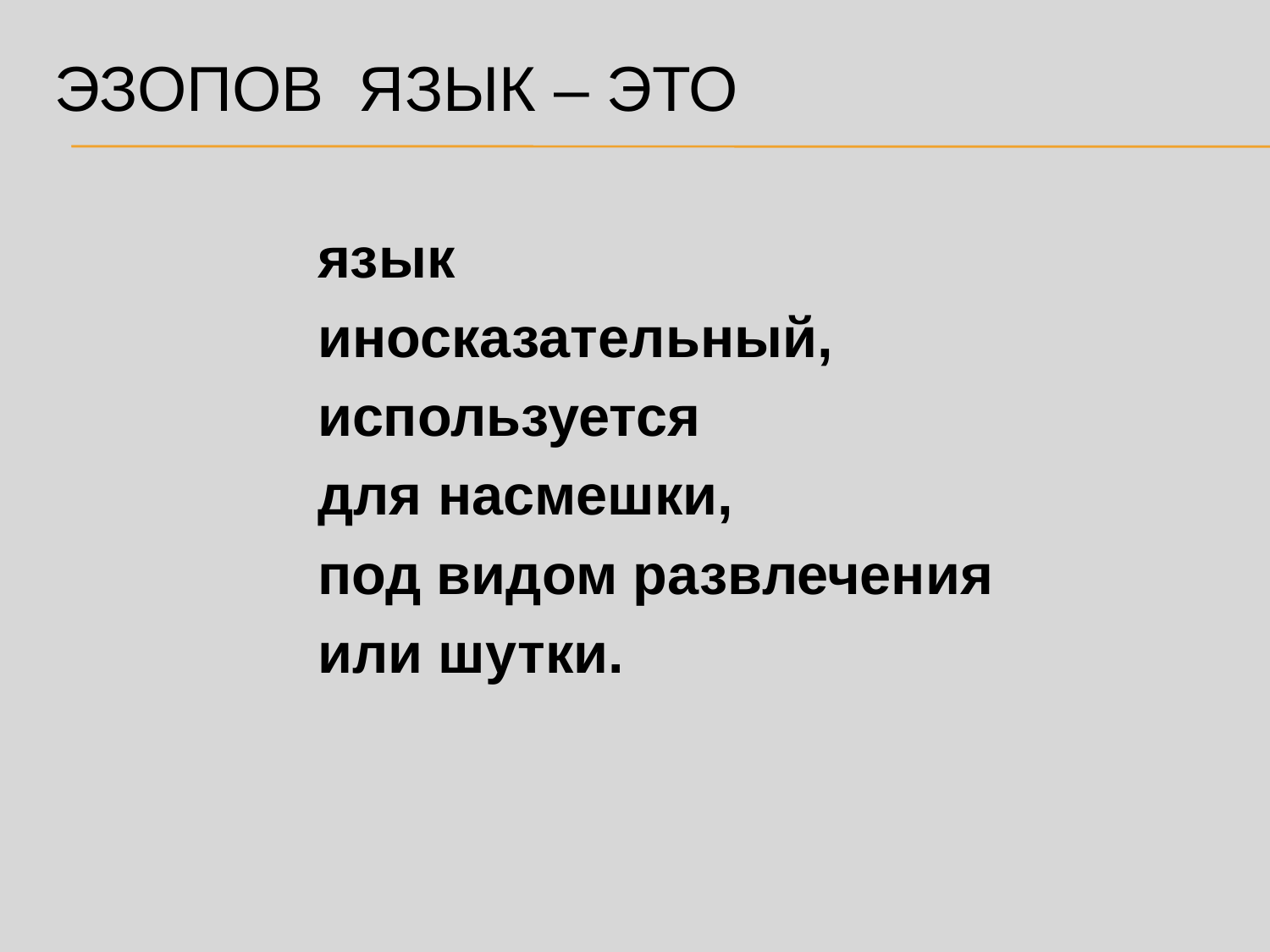

# Эзопов  язык – это
язык
иносказательный,
используется
для насмешки,
под видом развлечения
или шутки.